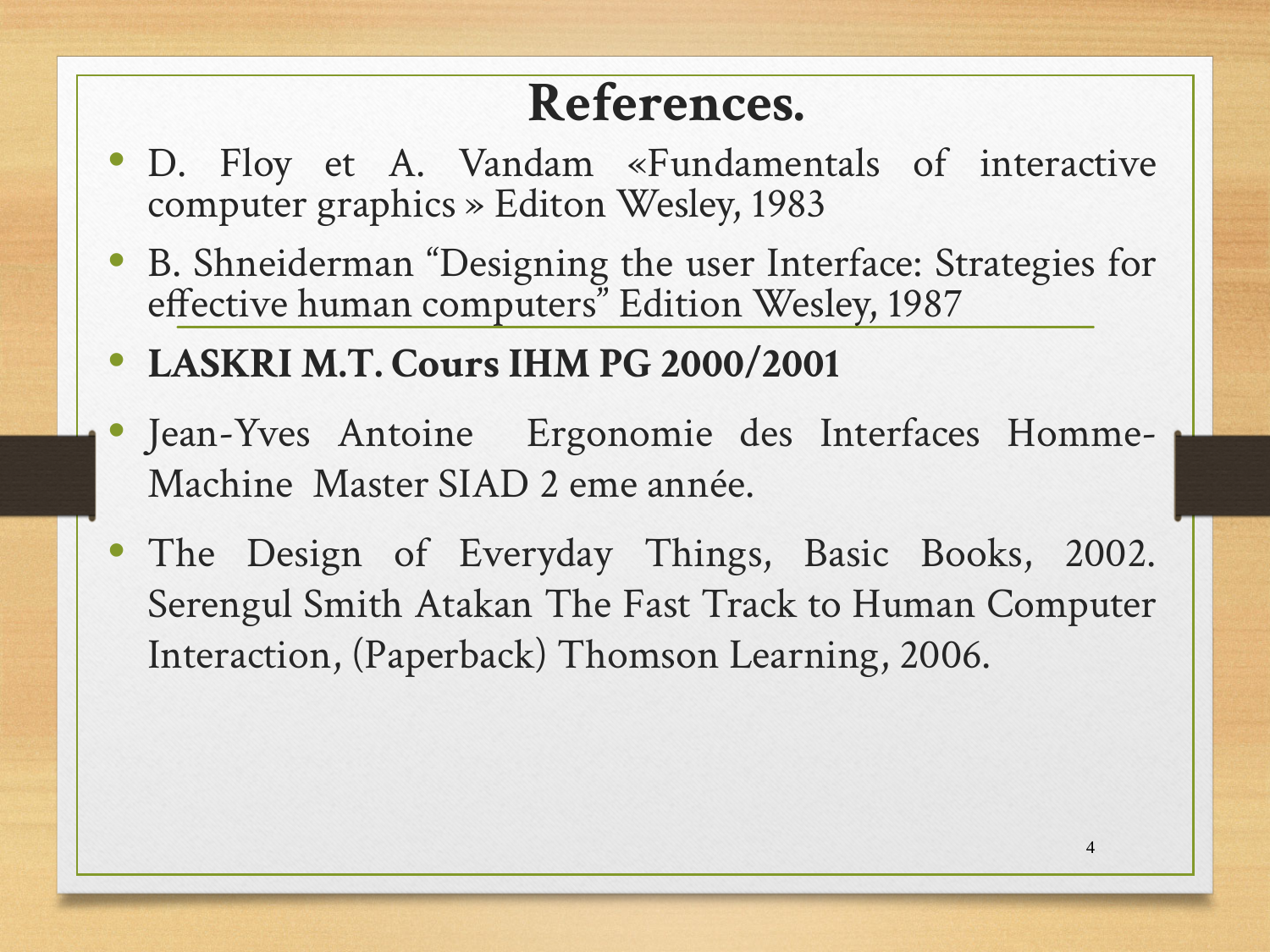

# References.
D. Floy et A. Vandam «Fundamentals of interactive computer graphics » Editon Wesley, 1983
B. Shneiderman “Designing the user Interface: Strategies for effective human computers” Edition Wesley, 1987
LASKRI M.T. Cours IHM PG 2000/2001
Jean-Yves Antoine  Ergonomie des Interfaces Homme-Machine  Master SIAD 2 eme année.
The Design of Everyday Things, Basic Books, 2002. Serengul Smith Atakan The Fast Track to Human Computer Interaction, (Paperback) Thomson Learning, 2006.

4